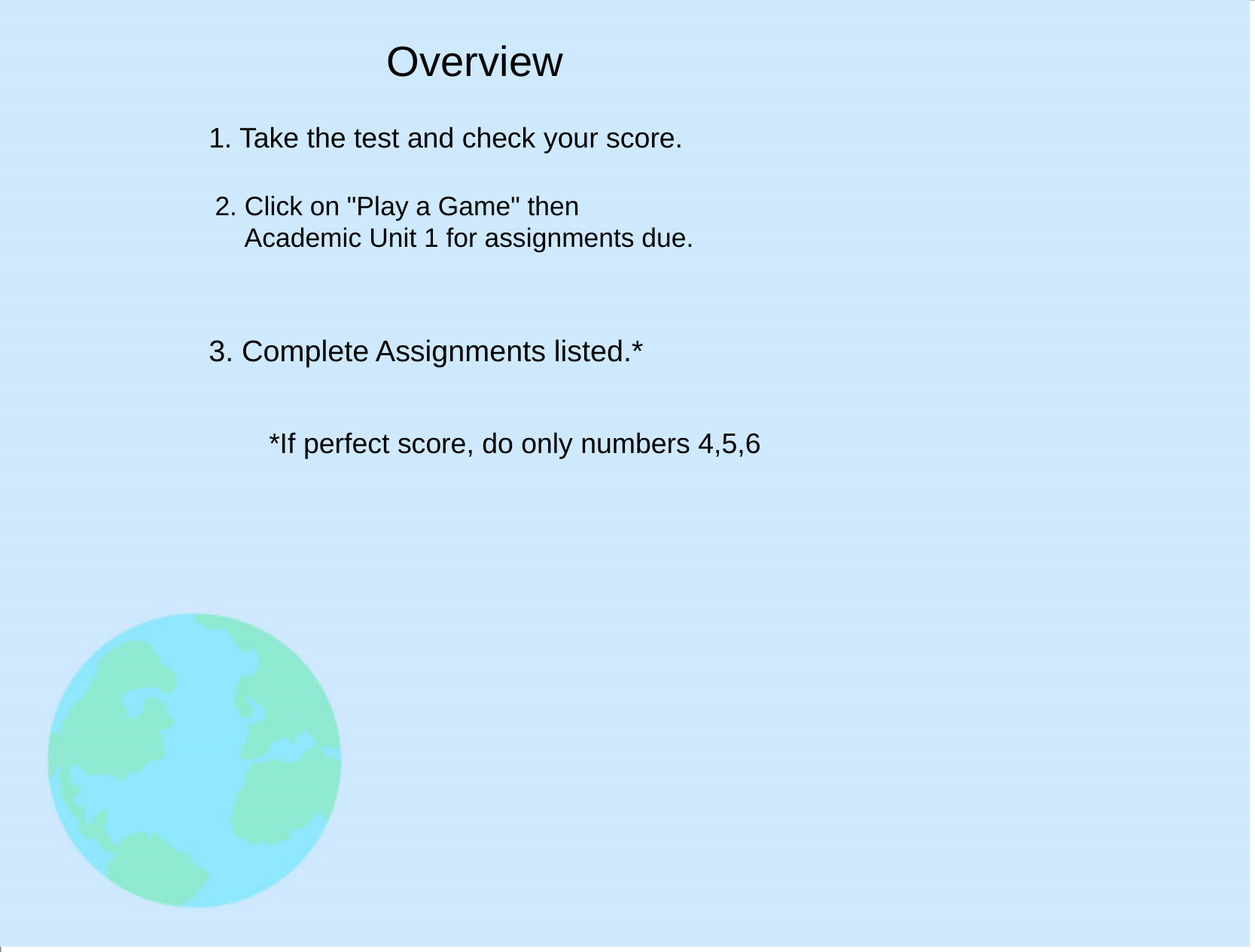

Overview
1. Take the test and check your score.
2. Click on "Play a Game" then
    Academic Unit 1 for assignments due.

3. Complete Assignments listed.*
*If perfect score, do only numbers 4,5,6